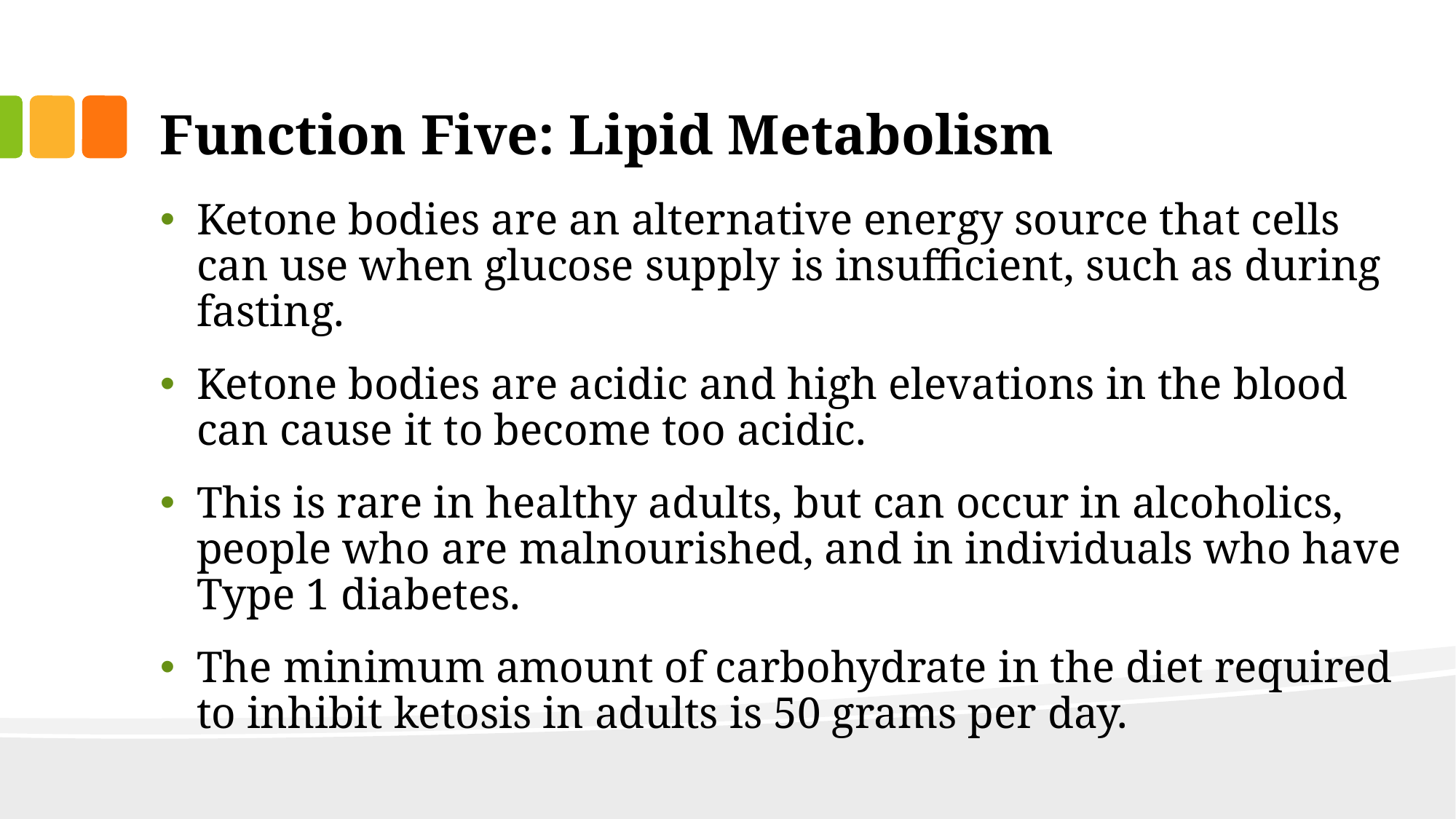

# Function Five: Lipid Metabolism
Ketone bodies are an alternative energy source that cells can use when glucose supply is insufficient, such as during fasting.
Ketone bodies are acidic and high elevations in the blood can cause it to become too acidic.
This is rare in healthy adults, but can occur in alcoholics, people who are malnourished, and in individuals who have Type 1 diabetes.
The minimum amount of carbohydrate in the diet required to inhibit ketosis in adults is 50 grams per day.